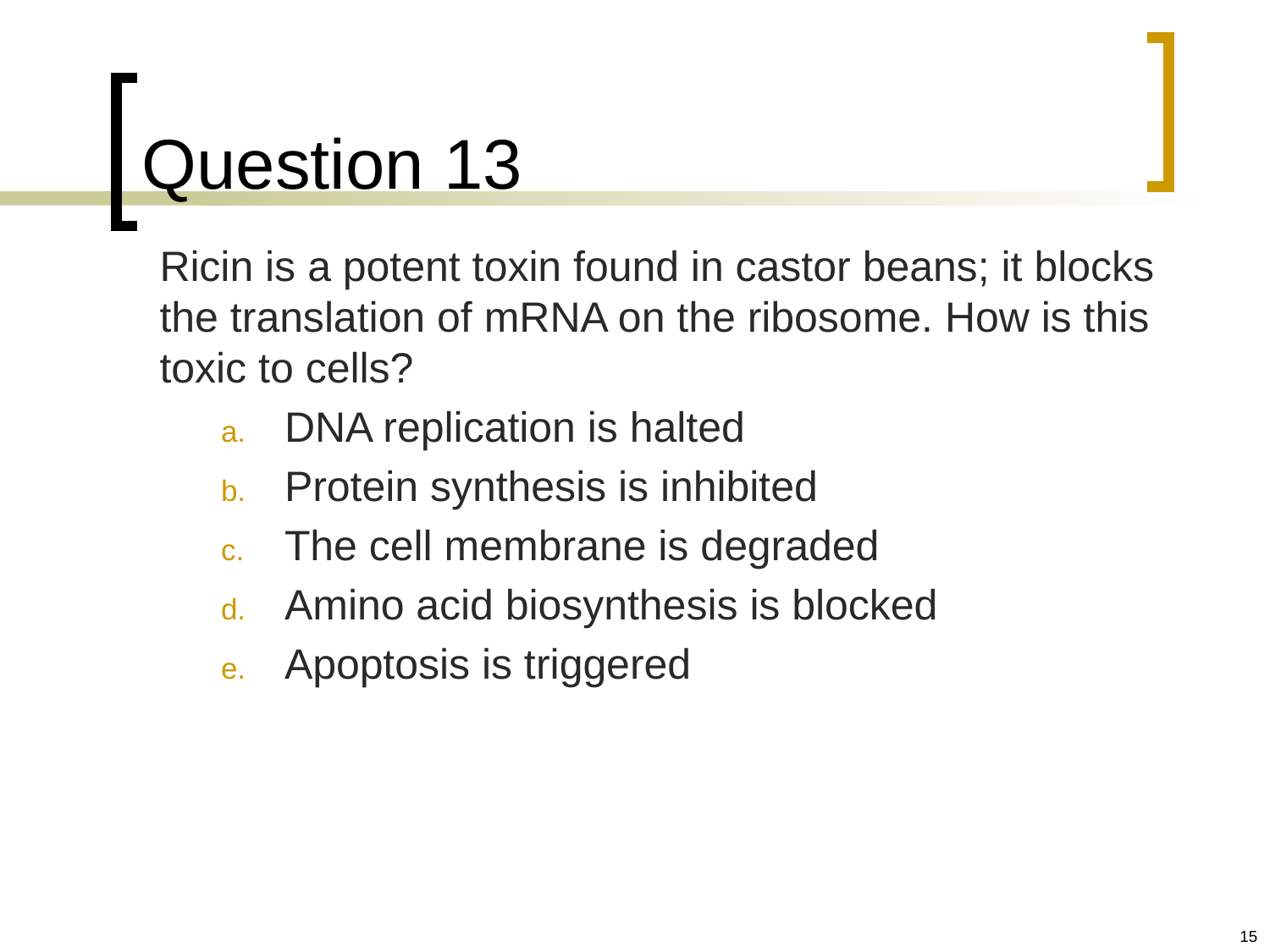

# Question 13
	Ricin is a potent toxin found in castor beans; it blocks the translation of mRNA on the ribosome. How is this toxic to cells?
DNA replication is halted
Protein synthesis is inhibited
The cell membrane is degraded
Amino acid biosynthesis is blocked
Apoptosis is triggered